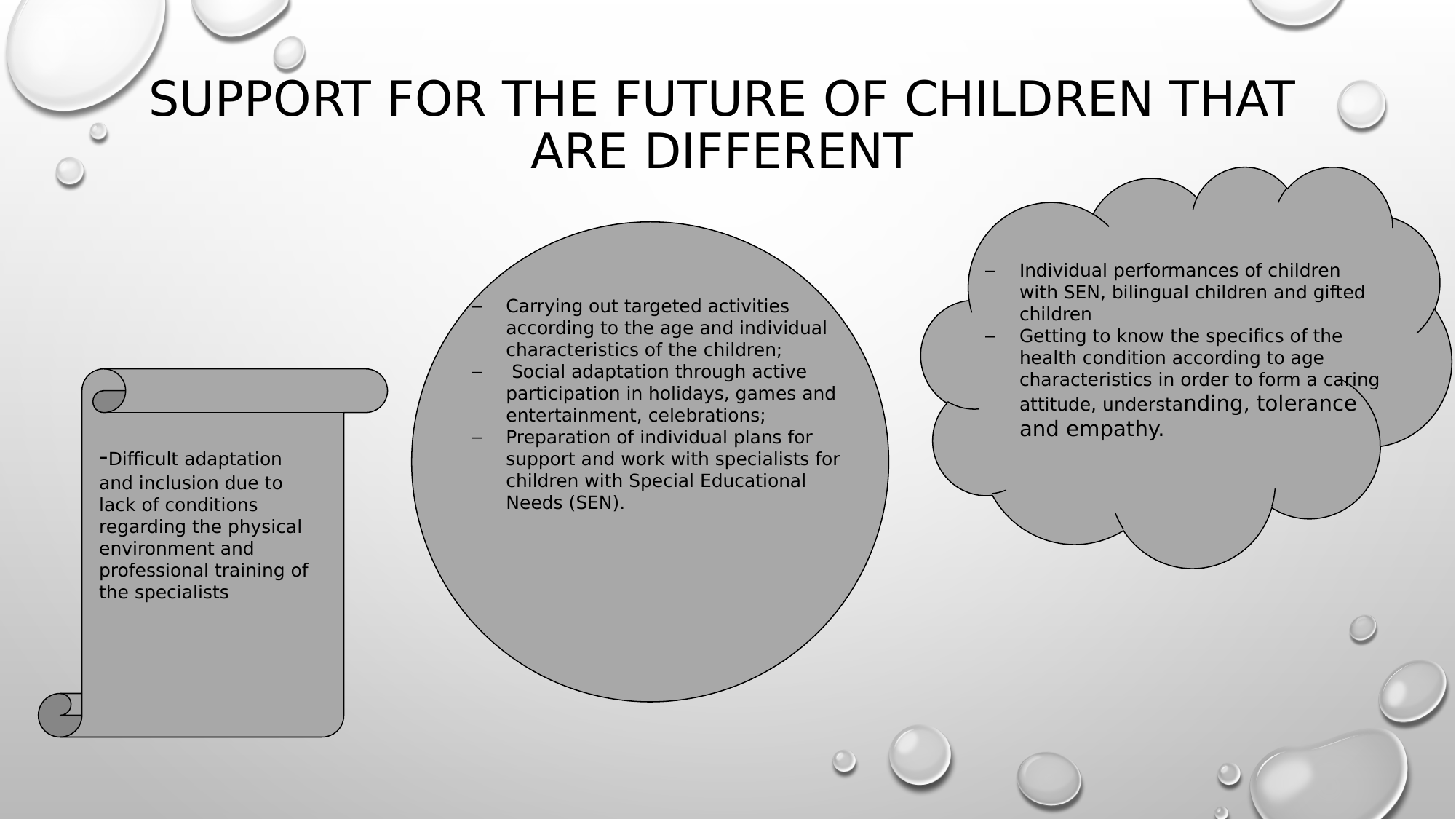

# Support for the future of children that are different

Individual performances of children with SEN, bilingual children and gifted children
Getting to know the specifics of the health condition according to age characteristics in order to form a caring attitude, understanding, tolerance and empathy.
Carrying out targeted activities according to the age and individual characteristics of the children;
 Social adaptation through active participation in holidays, games and entertainment, celebrations;
Preparation of individual plans for support and work with specialists for children with Special Educational Needs (SEN).

-Difficult adaptation and inclusion due to lack of conditions regarding the physical environment and professional training of the specialists